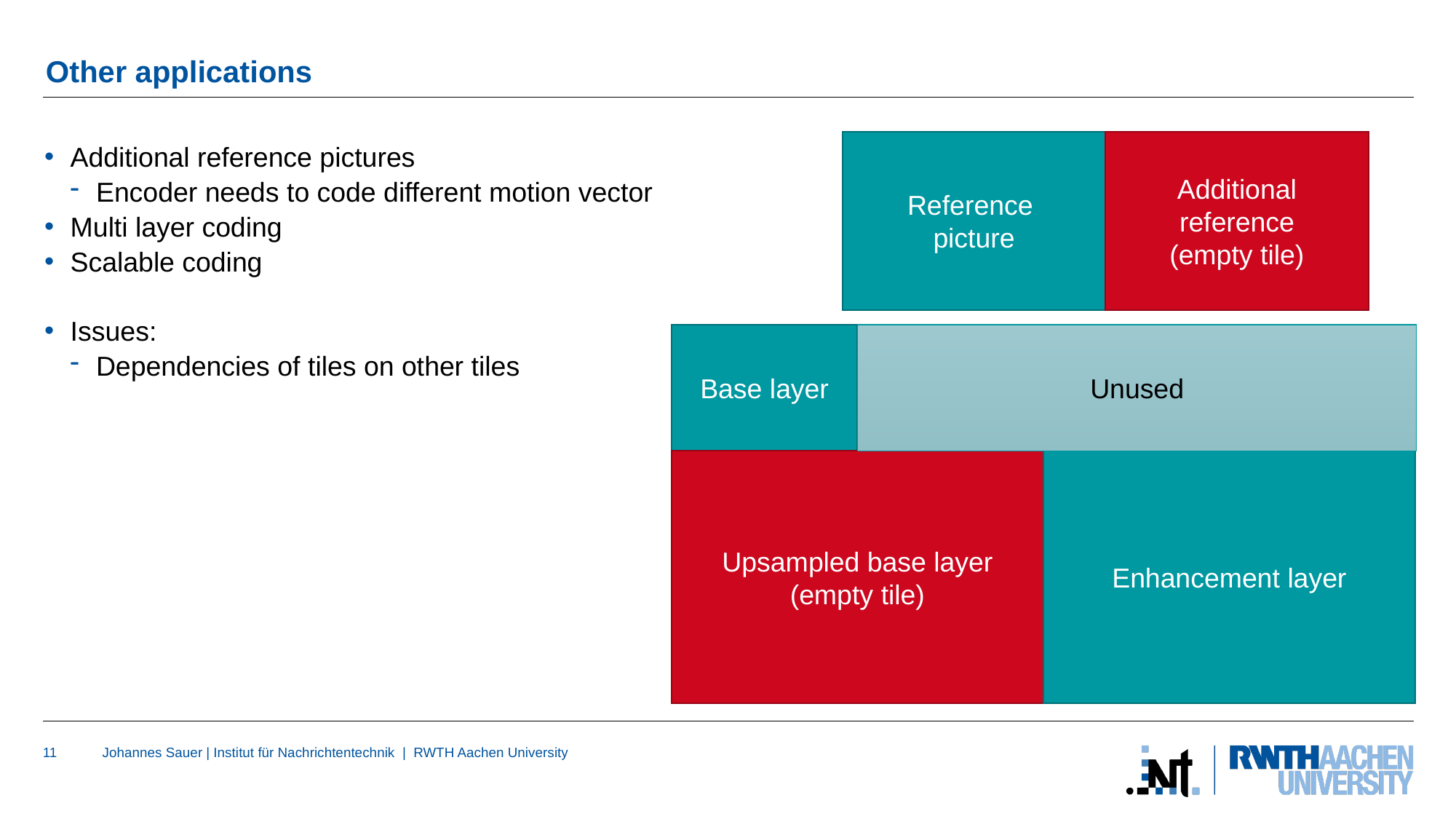

# Other applications
Reference
picture
Additional reference
(empty tile)
Additional reference pictures
Encoder needs to code different motion vector
Multi layer coding
Scalable coding

Issues:
Dependencies of tiles on other tiles
Base layer
Unused
Upsampled base layer
(empty tile)
Enhancement layer